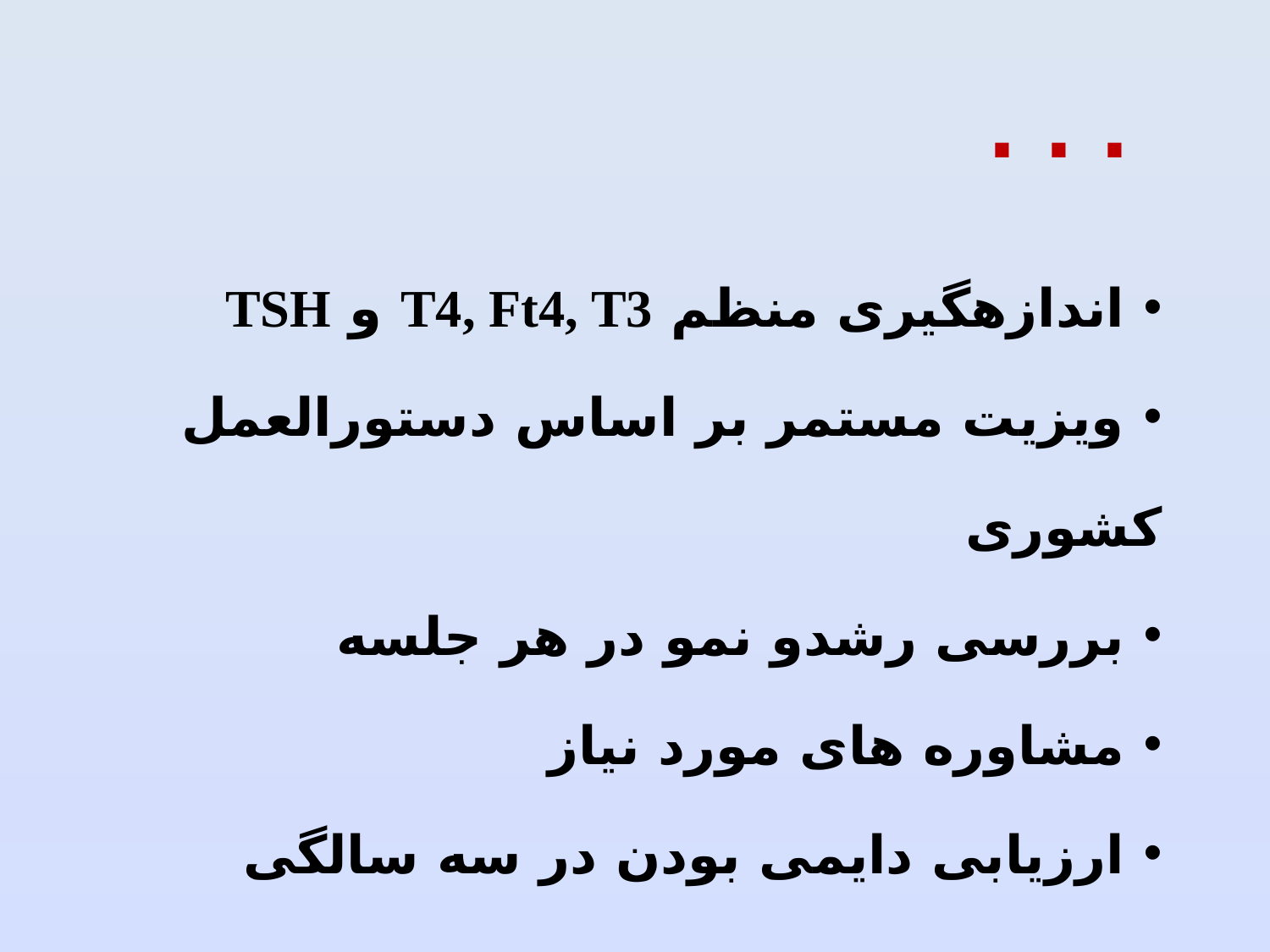

. . .
 اندازه‏گیری منظم T4, Ft4, T3 و TSH
 ویزیت مستمر بر اساس دستورالعمل کشوری
 بررسی رشدو نمو در هر جلسه
 مشاوره های مورد نیاز
 ارزیابی دایمی بودن در سه سالگی